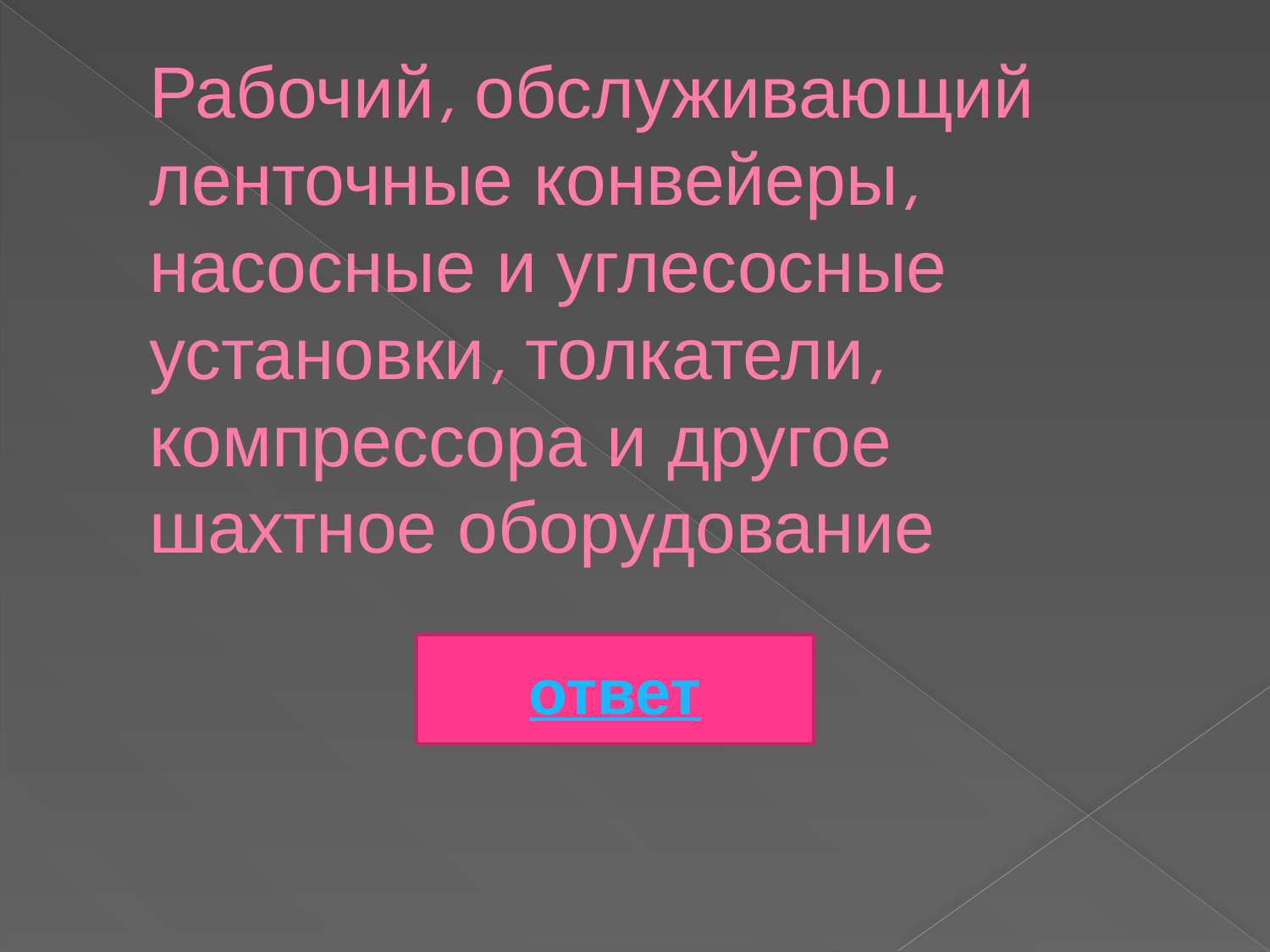

# Рабочий, обслуживающий ленточные конвейеры, насосные и углесосные установки, толкатели, компрессора и другое шахтное оборудование
ответ